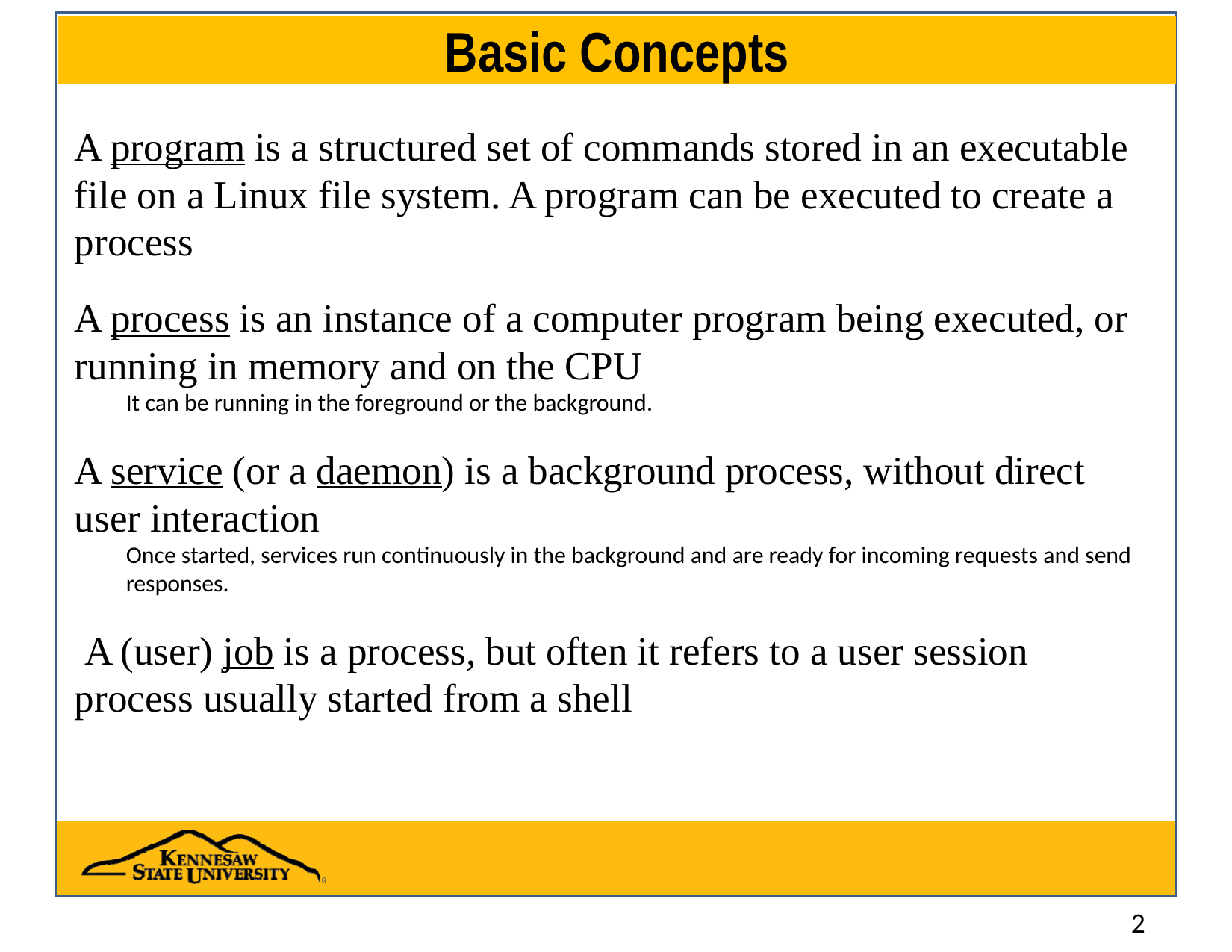

# Basic Concepts
A program is a structured set of commands stored in an executable file on a Linux file system. A program can be executed to create a process

A process is an instance of a computer program being executed, or running in memory and on the CPU
It can be running in the foreground or the background.

A service (or a daemon) is a background process, without direct user interaction
Once started, services run continuously in the background and are ready for incoming requests and send responses.

 A (user) job is a process, but often it refers to a user session process usually started from a shell